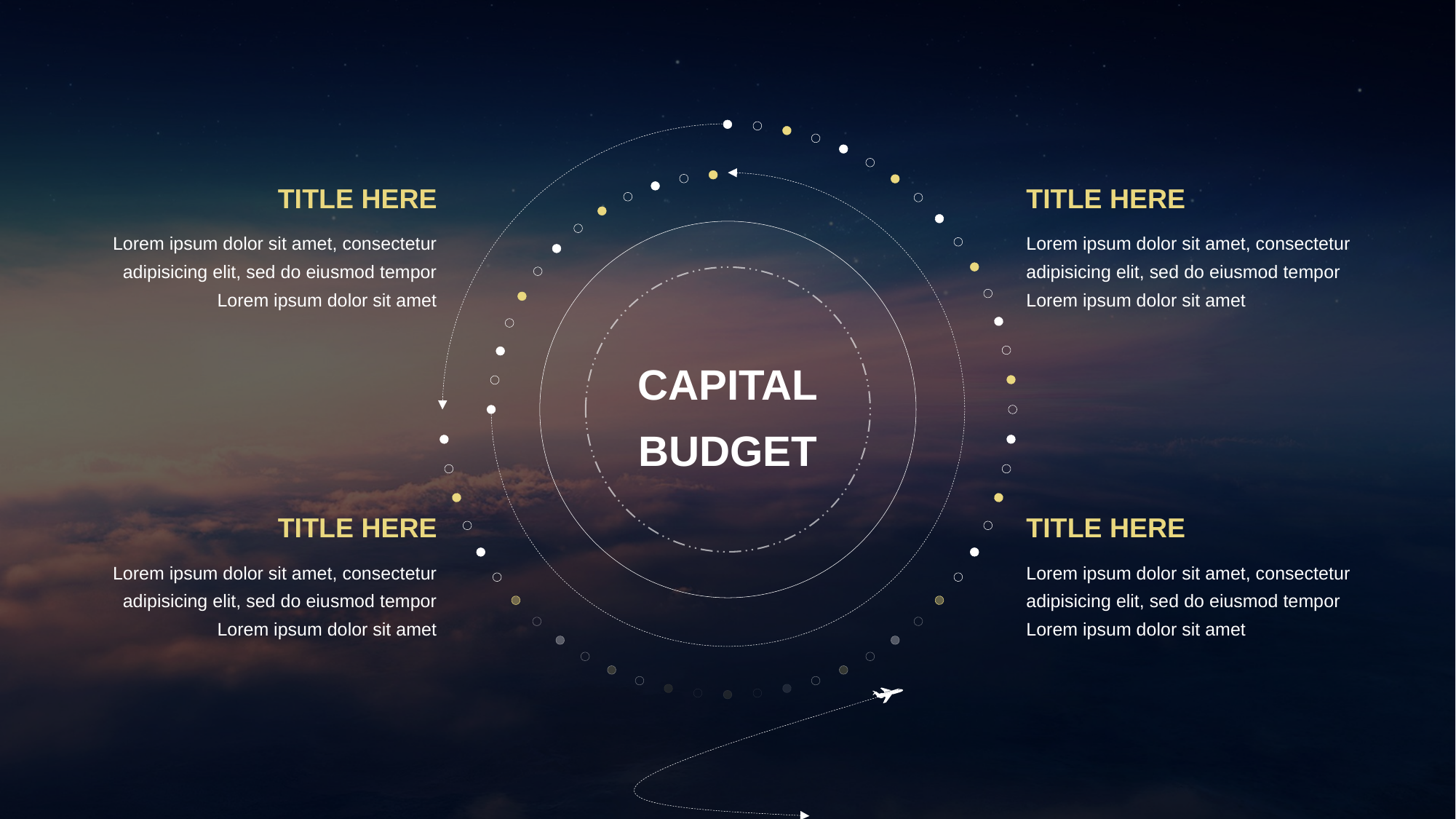

TITLE HERE
Lorem ipsum dolor sit amet, consectetur adipisicing elit, sed do eiusmod tempor
Lorem ipsum dolor sit amet
TITLE HERE
Lorem ipsum dolor sit amet, consectetur adipisicing elit, sed do eiusmod tempor
Lorem ipsum dolor sit amet

CAPITAL
BUDGET

TITLE HERE
Lorem ipsum dolor sit amet, consectetur adipisicing elit, sed do eiusmod tempor
Lorem ipsum dolor sit amet
TITLE HERE
Lorem ipsum dolor sit amet, consectetur adipisicing elit, sed do eiusmod tempor
Lorem ipsum dolor sit amet